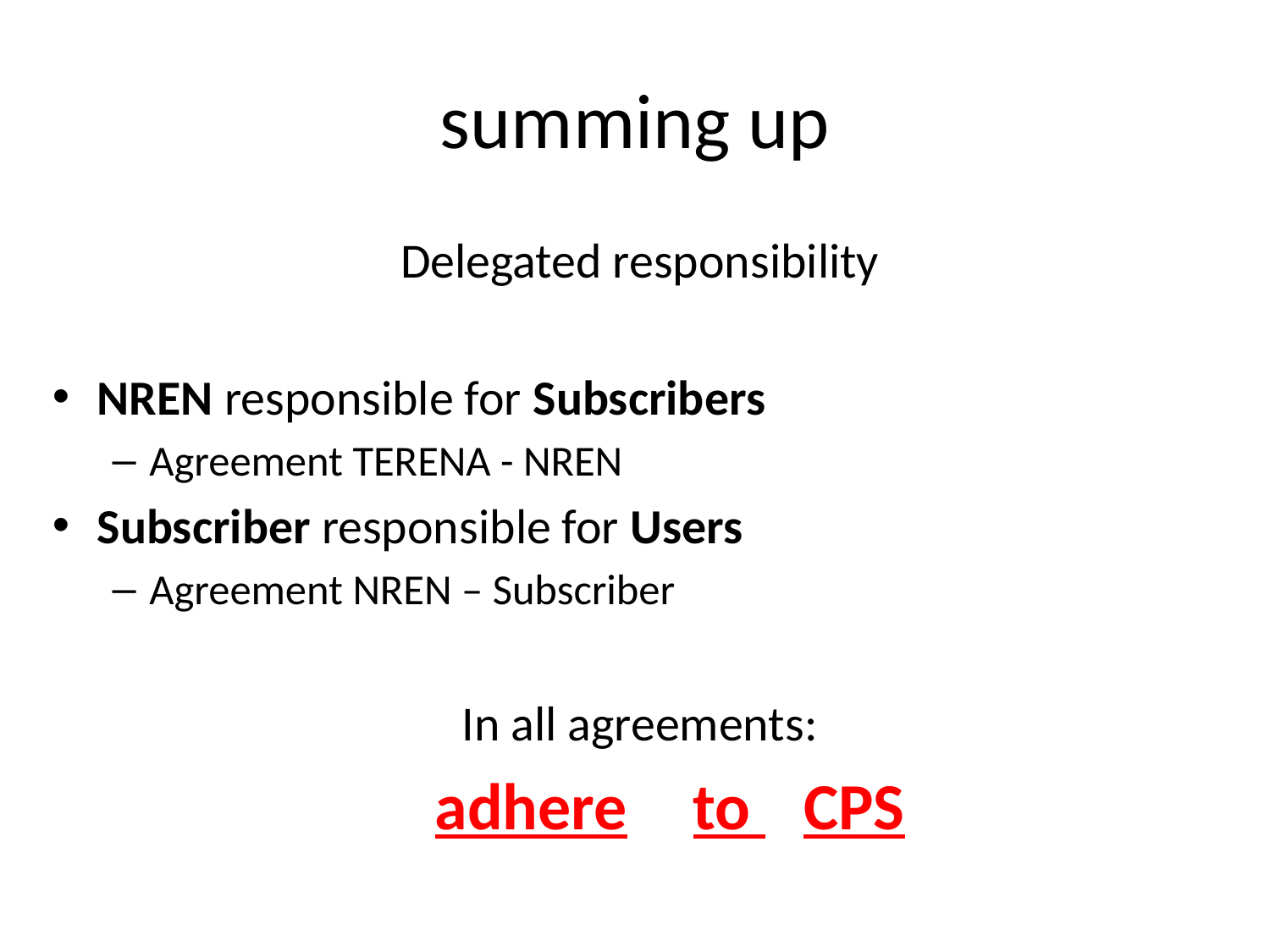

# summing up
Delegated responsibility

NREN responsible for Subscribers
Agreement TERENA - NREN
Subscriber responsible for Users
Agreement NREN – Subscriber

In all agreements:
adhere		to 		CPS